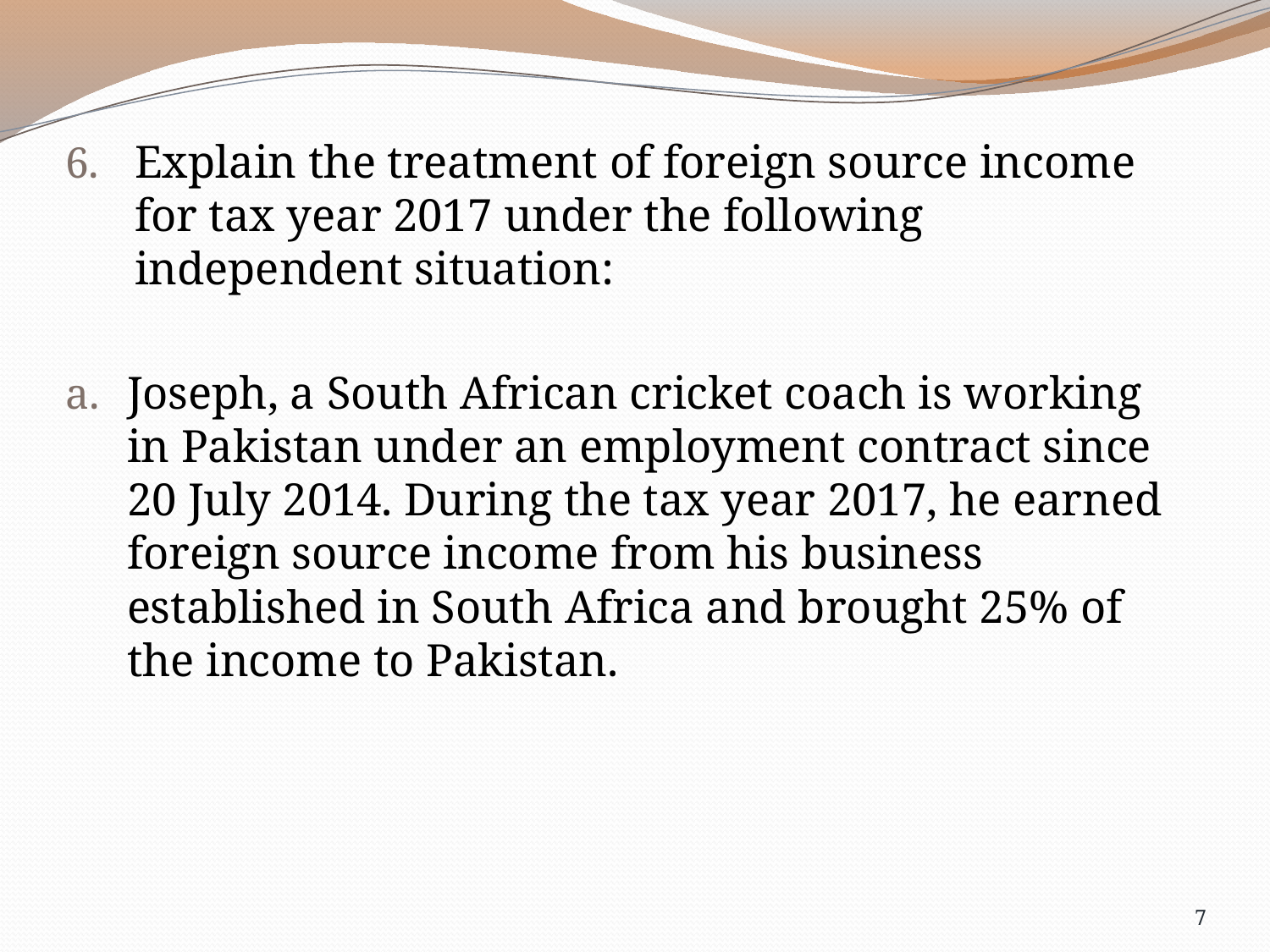

Explain the treatment of foreign source income for tax year 2017 under the following independent situation:

Joseph, a South African cricket coach is working in Pakistan under an employment contract since 20 July 2014. During the tax year 2017, he earned foreign source income from his business established in South Africa and brought 25% of the income to Pakistan.
7